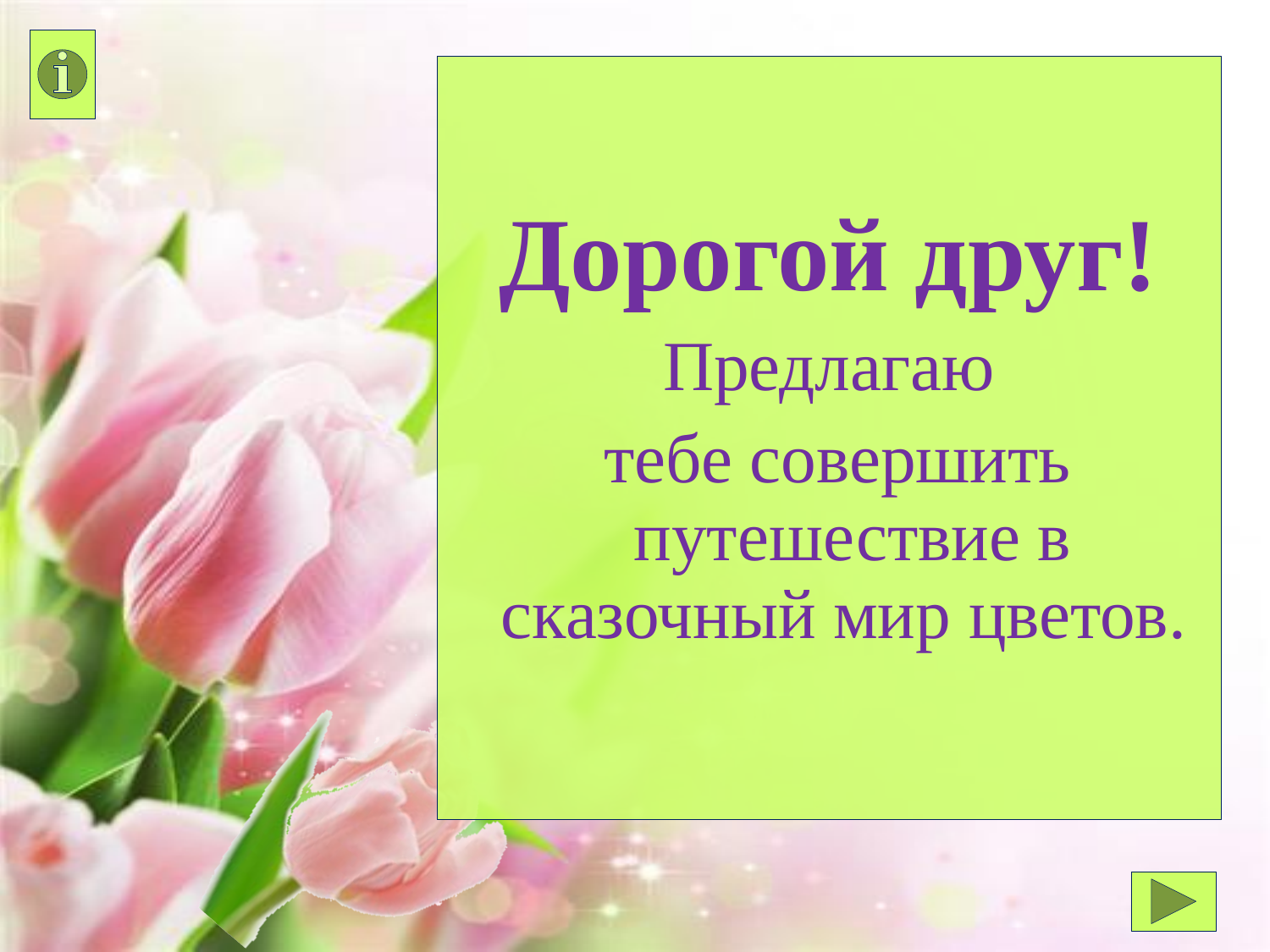

Дорогой друг!
Предлагаю
 тебе совершить путешествие в сказочный мир цветов.